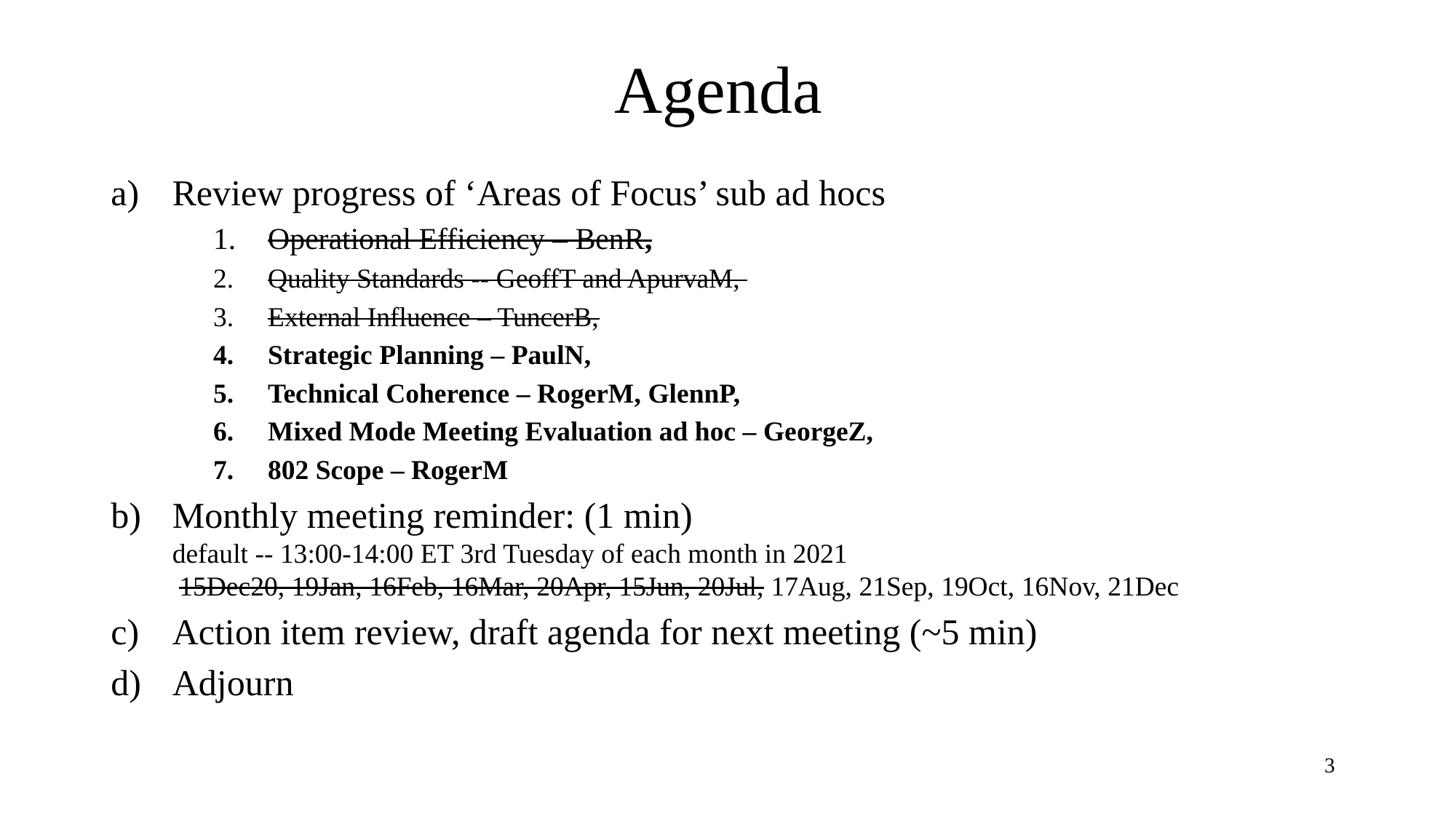

# Agenda
Review progress of ‘Areas of Focus’ sub ad hocs
Operational Efficiency – BenR,
Quality Standards -- GeoffT and ApurvaM,
External Influence – TuncerB,
Strategic Planning – PaulN,
Technical Coherence – RogerM, GlennP,
Mixed Mode Meeting Evaluation ad hoc – GeorgeZ,
802 Scope – RogerM
Monthly meeting reminder: (1 min)
default -- 13:00-14:00 ET 3rd Tuesday of each month in 2021
 15Dec20, 19Jan, 16Feb, 16Mar, 20Apr, 15Jun, 20Jul, 17Aug, 21Sep, 19Oct, 16Nov, 21Dec
Action item review, draft agenda for next meeting (~5 min)
Adjourn
3